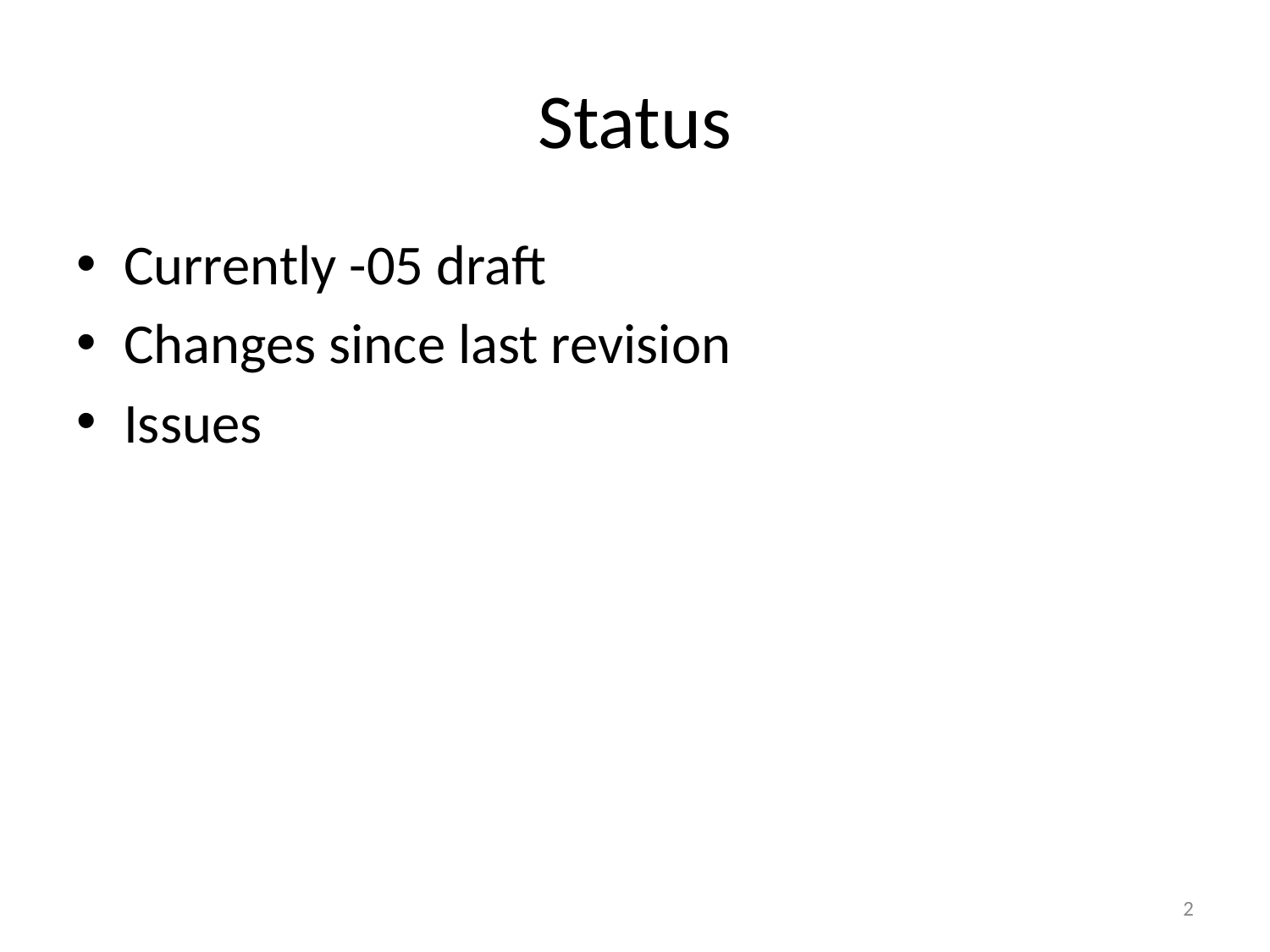

# Status
Currently -05 draft
Changes since last revision
Issues
2